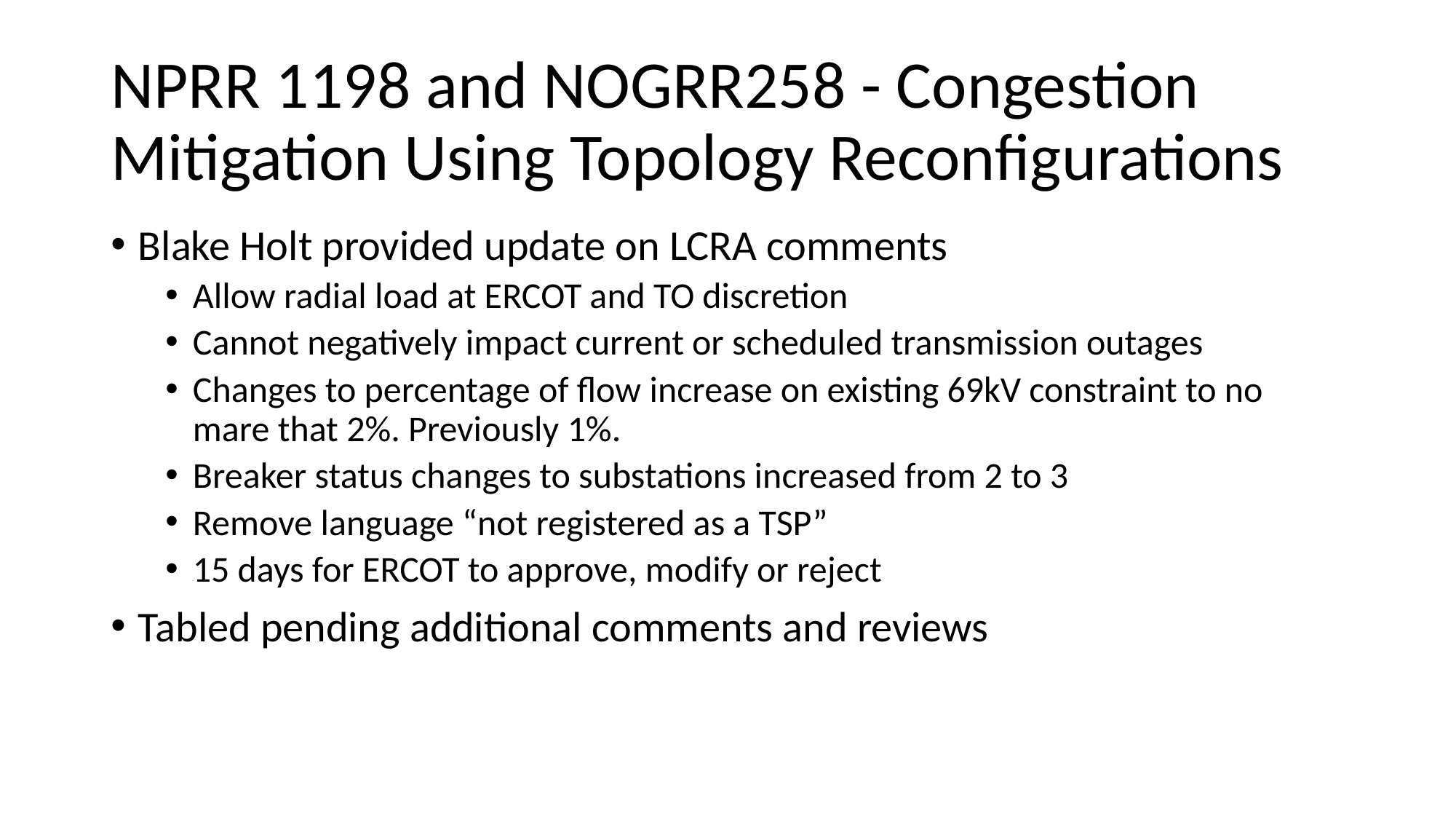

# NPRR 1198 and NOGRR258 - Congestion Mitigation Using Topology Reconfigurations
Blake Holt provided update on LCRA comments
Allow radial load at ERCOT and TO discretion
Cannot negatively impact current or scheduled transmission outages
Changes to percentage of flow increase on existing 69kV constraint to no mare that 2%. Previously 1%.
Breaker status changes to substations increased from 2 to 3
Remove language “not registered as a TSP”
15 days for ERCOT to approve, modify or reject
Tabled pending additional comments and reviews